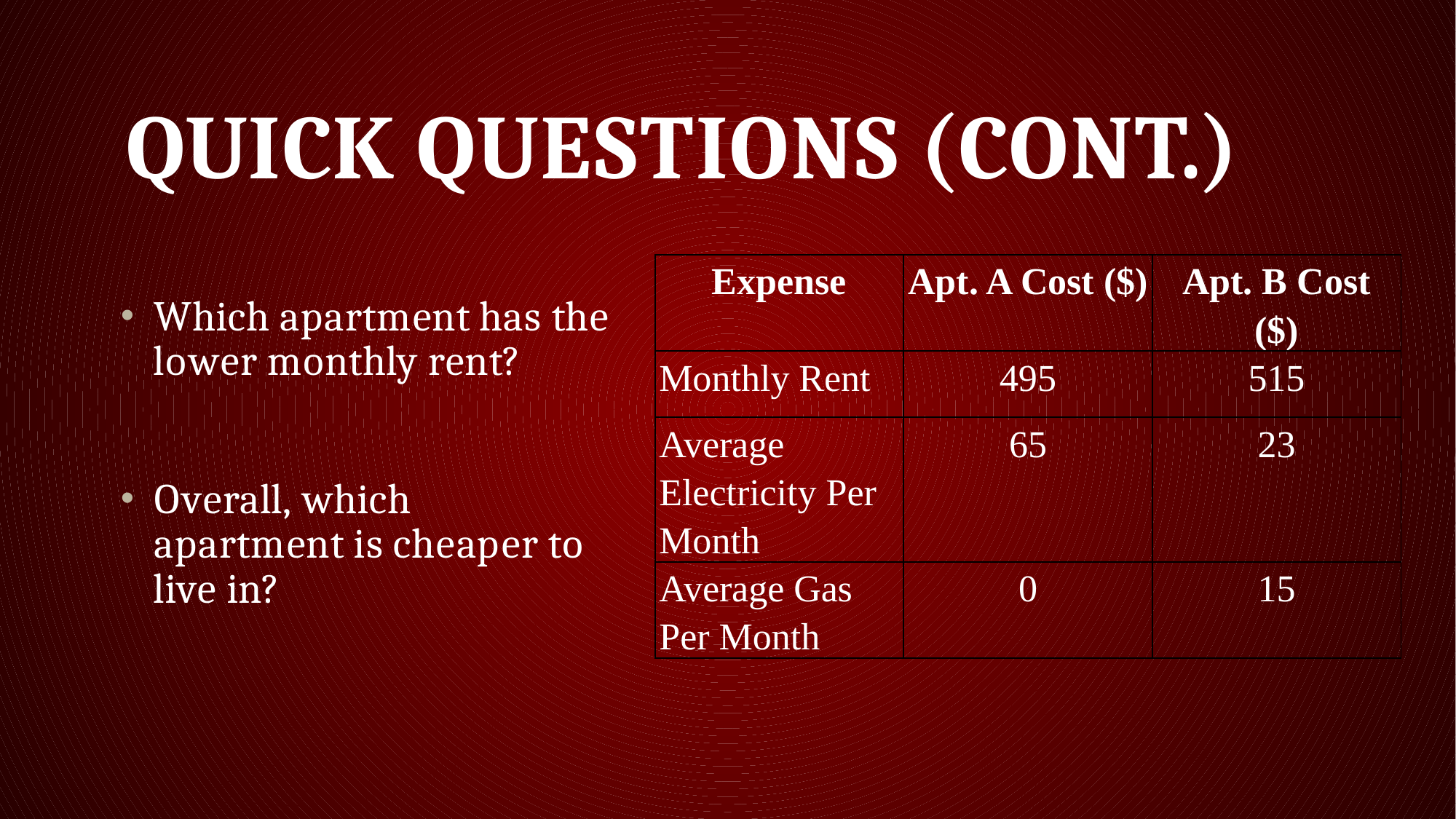

# Quick Questions (Cont.)
| Expense | Apt. A Cost ($) | Apt. B Cost ($) |
| --- | --- | --- |
| Monthly Rent | 495 | 515 |
| Average Electricity Per Month | 65 | 23 |
| Average Gas Per Month | 0 | 15 |
Which apartment has the lower monthly rent?

Overall, which apartment is cheaper to live in?